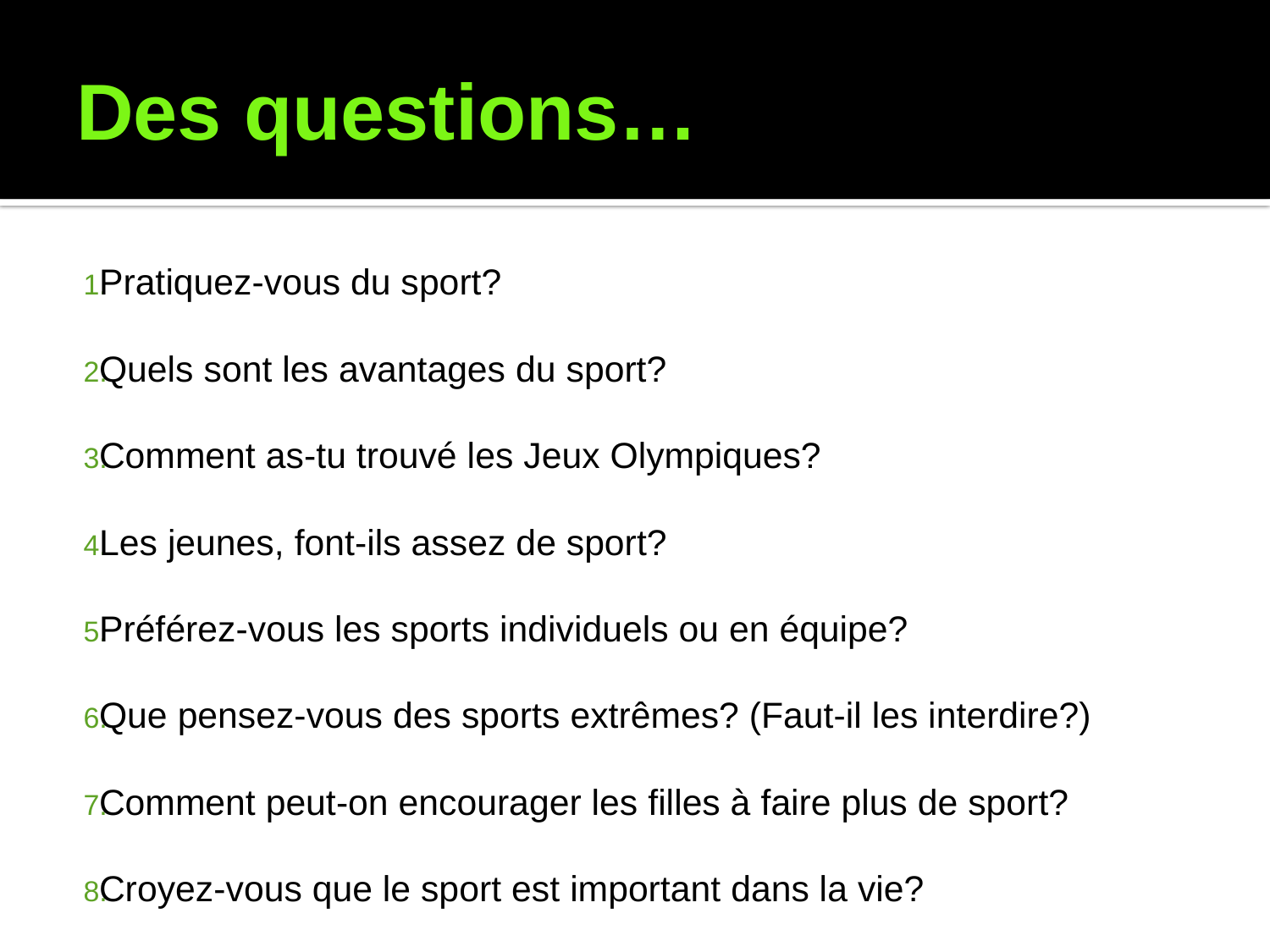

# Des questions…
Pratiquez-vous du sport?
Quels sont les avantages du sport?
Comment as-tu trouvé les Jeux Olympiques?

Les jeunes, font-ils assez de sport?

Préférez-vous les sports individuels ou en équipe?
Que pensez-vous des sports extrêmes? (Faut-il les interdire?)

Comment peut-on encourager les filles à faire plus de sport?

Croyez-vous que le sport est important dans la vie?